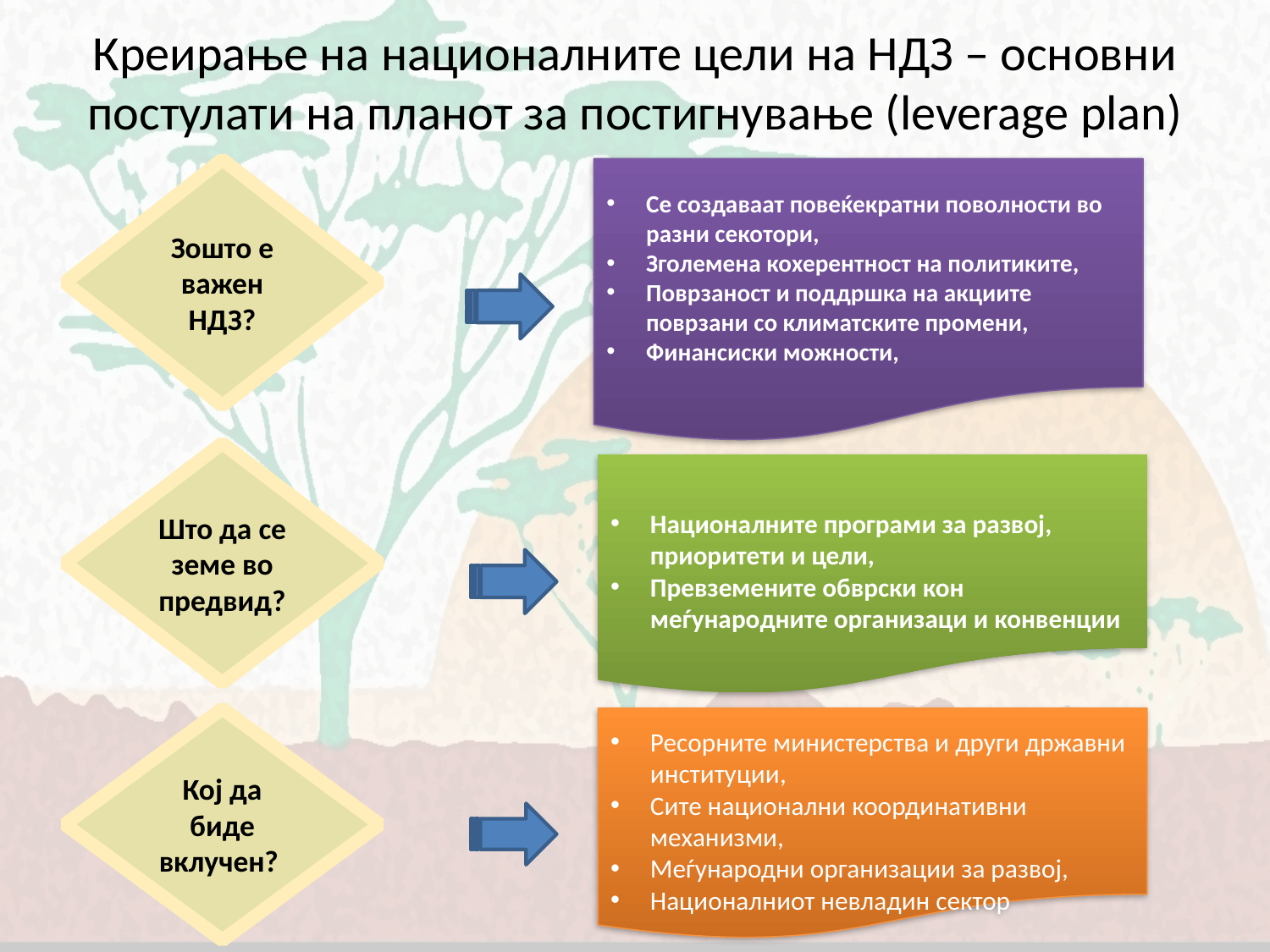

# Креирање на националните цели на НДЗ – основни постулати на планот за постигнување (leverage plan)

Се создаваат повеќекратни поволности во разни секотори,
Зголемена кохерентност на политиките,
Поврзаност и поддршка на акциите поврзани со климатските промени,
Финансиски можности,

Зошто е важен НДЗ?

Што да се земе во предвид?

Националните програми за развој, приоритети и цели,
Превземените обврски кон меѓународните организаци и конвенции

Ресорните министерства и други државни институции,
Сите национални координативни механизми,
Меѓународни организации за развој,
Националниот невладин сектор
Кој да биде вклучен?